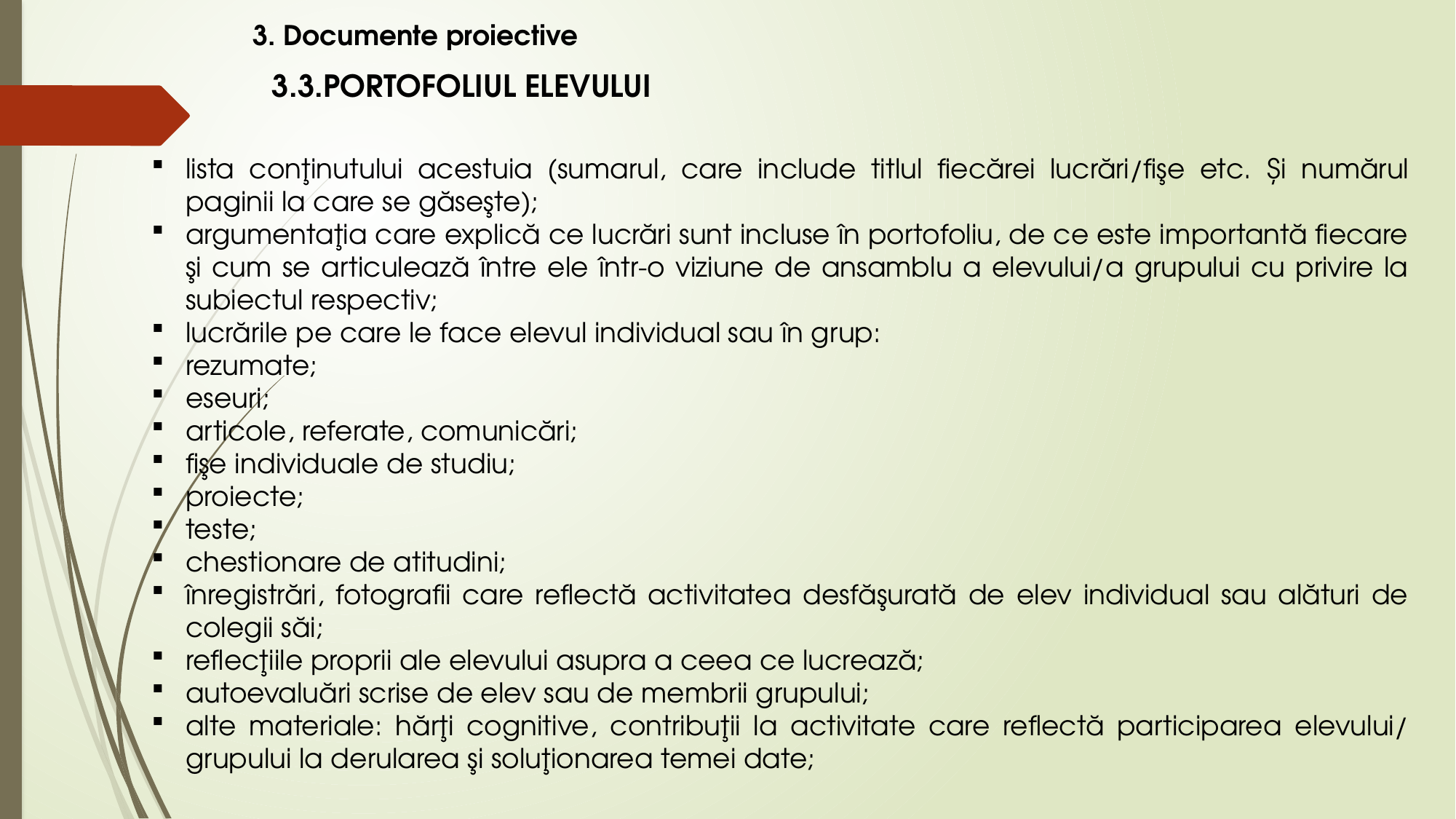

3. Documente proiective
3.3.PORTOFOLIUL ELEVULUI
lista conţinutului acestuia (sumarul, care include titlul fiecărei lucrări/fişe etc. Și numărul paginii la care se găseşte);
argumentaţia care explică ce lucrări sunt incluse în portofoliu, de ce este importantă fiecare şi cum se articulează între ele într-o viziune de ansamblu a elevului/a grupului cu privire la subiectul respectiv;
lucrările pe care le face elevul individual sau în grup:
rezumate;
eseuri;
articole, referate, comunicări;
fişe individuale de studiu;
proiecte;
teste;
chestionare de atitudini;
înregistrări, fotografii care reflectă activitatea desfăşurată de elev individual sau alături de colegii săi;
reflecţiile proprii ale elevului asupra a ceea ce lucrează;
autoevaluări scrise de elev sau de membrii grupului;
alte materiale: hărţi cognitive, contribuţii la activitate care reflectă participarea elevului/ grupului la derularea şi soluţionarea temei date;